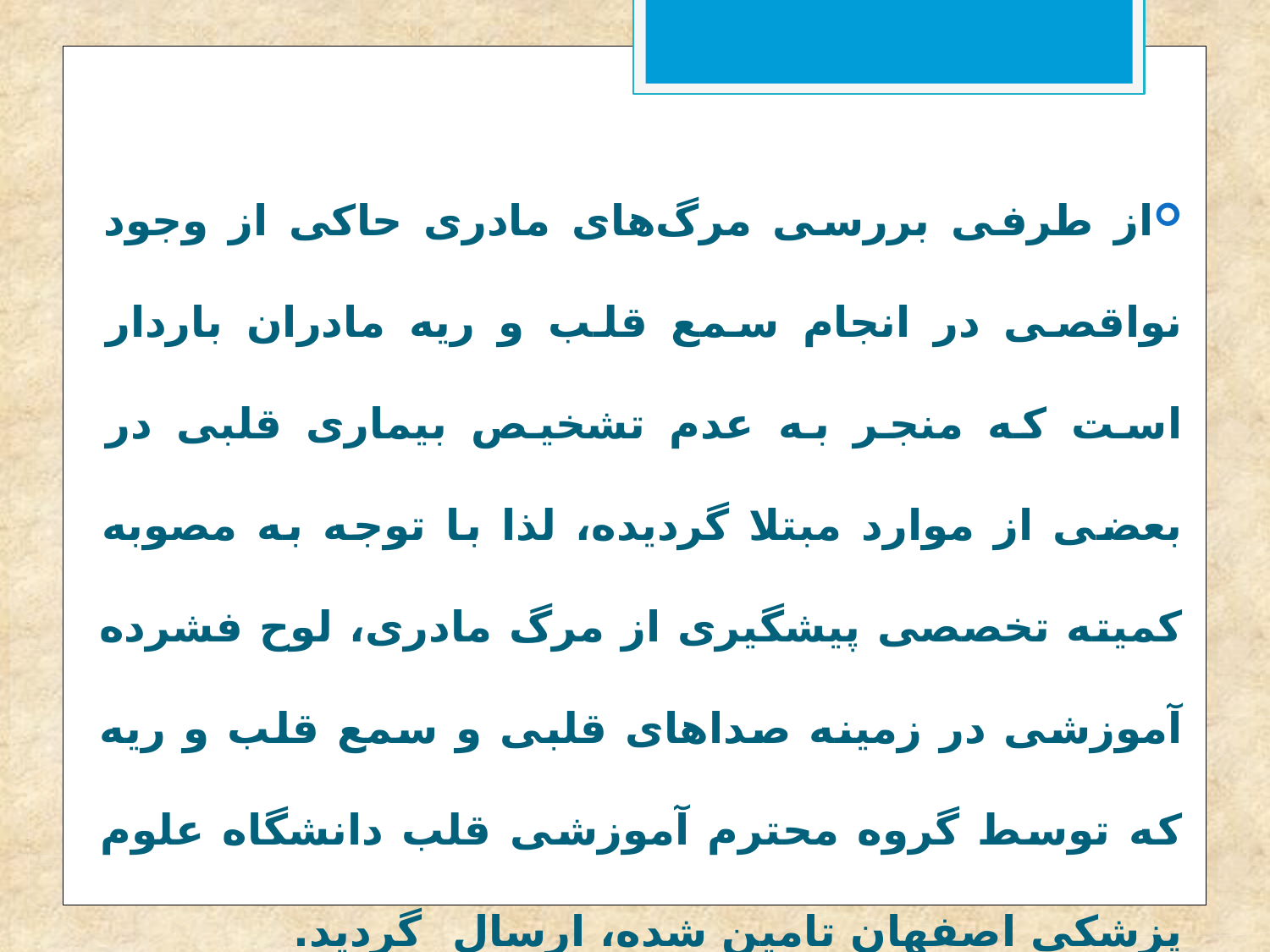

از طرفی بررسی مرگ‌های مادری حاکی از وجود نواقصی در انجام سمع قلب و ریه مادران باردار است که منجر به عدم تشخیص بیماری قلبی در بعضی از موارد مبتلا گردیده، لذا با توجه به مصوبه کمیته تخصصی پیشگیری از مرگ مادری، لوح فشرده آموزشی در زمینه صداهای قلبی و سمع قلب و ریه که توسط گروه محترم آموزشی قلب دانشگاه علوم پزشکی اصفهان تامین شده، ارسال  گردید.